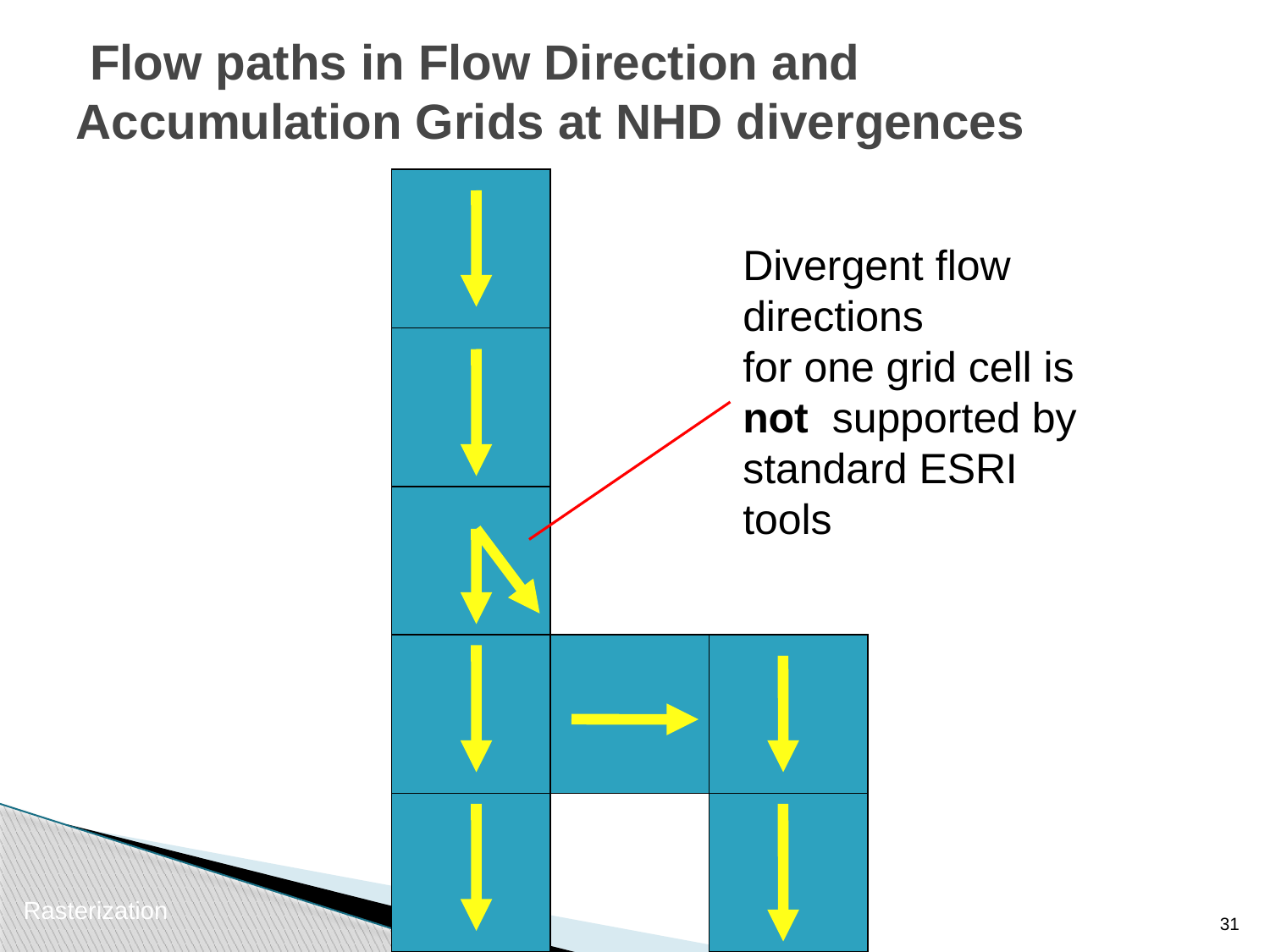

# Flow paths in Flow Direction and Accumulation Grids at NHD divergences

Divergent flow directions
for one grid cell is not  supported by standard ESRI tools

Rasterization
31